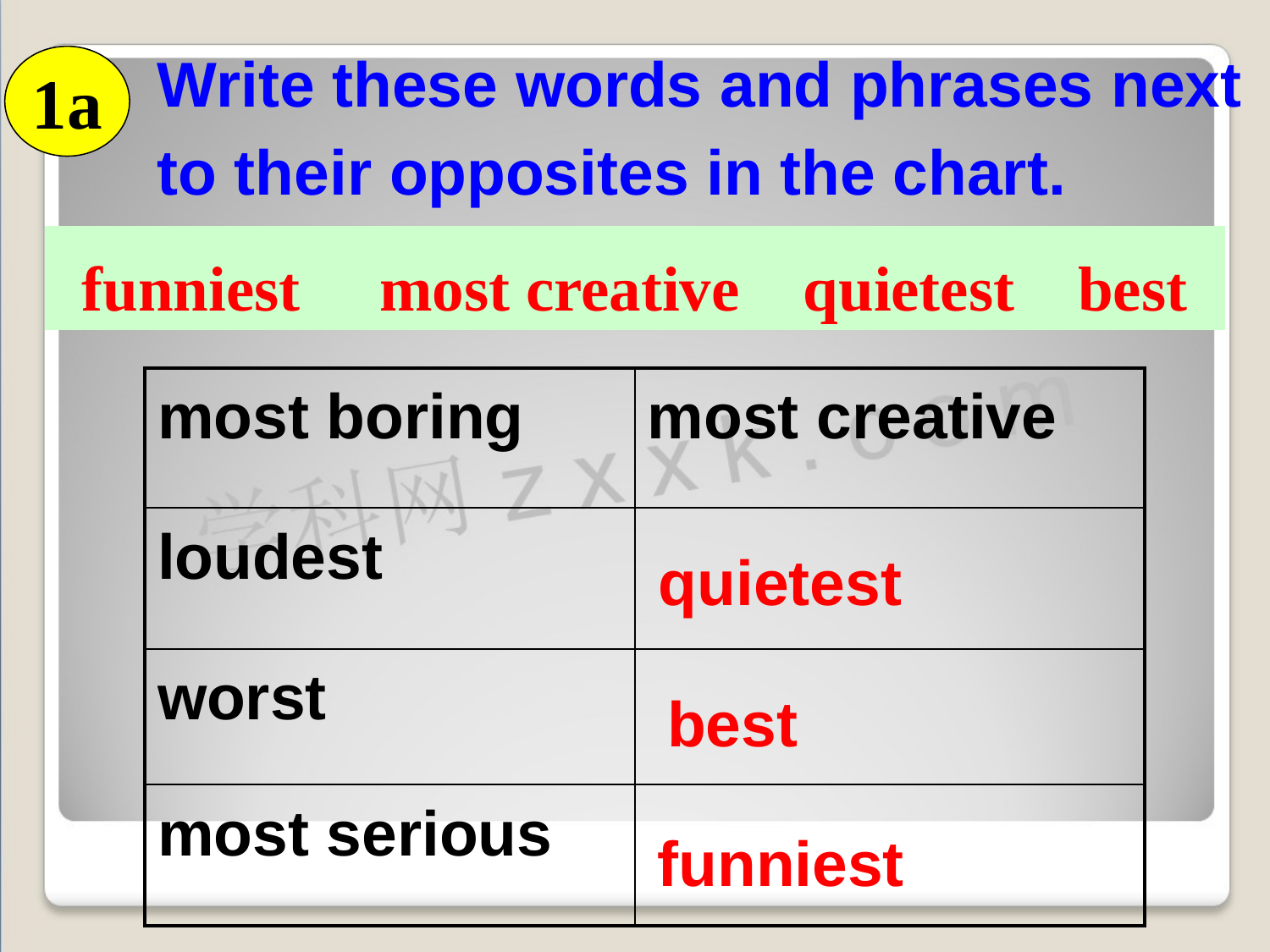

Write these words and phrases next to their opposites in the chart.
1a
funniest     most creative    quietest    best
| most boring | most creative |
| --- | --- |
| loudest |  |
| worst |  |
| most serious |  |
quietest
best
funniest